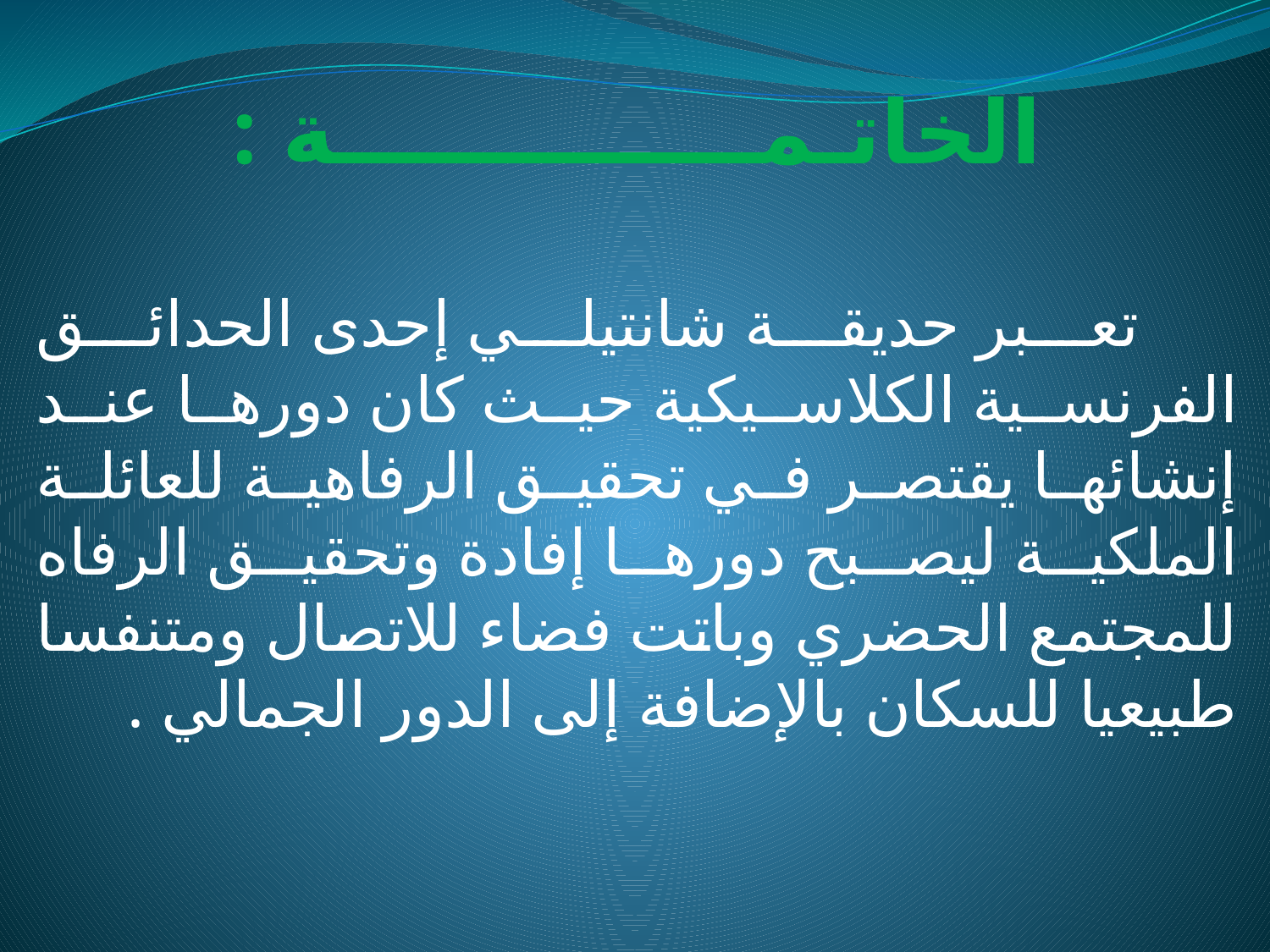

الخاتـمــــــــــــــة :

      تعبر حديقة شانتيلي إحدى الحدائق الفرنسية الكلاسيكية حيث كان دورها عند إنشائها يقتصر في تحقيق الرفاهية للعائلة الملكية ليصبح دورها إفادة وتحقيق الرفاه للمجتمع الحضري وباتت فضاء للاتصال ومتنفسا طبيعيا للسكان بالإضافة إلى الدور الجمالي .